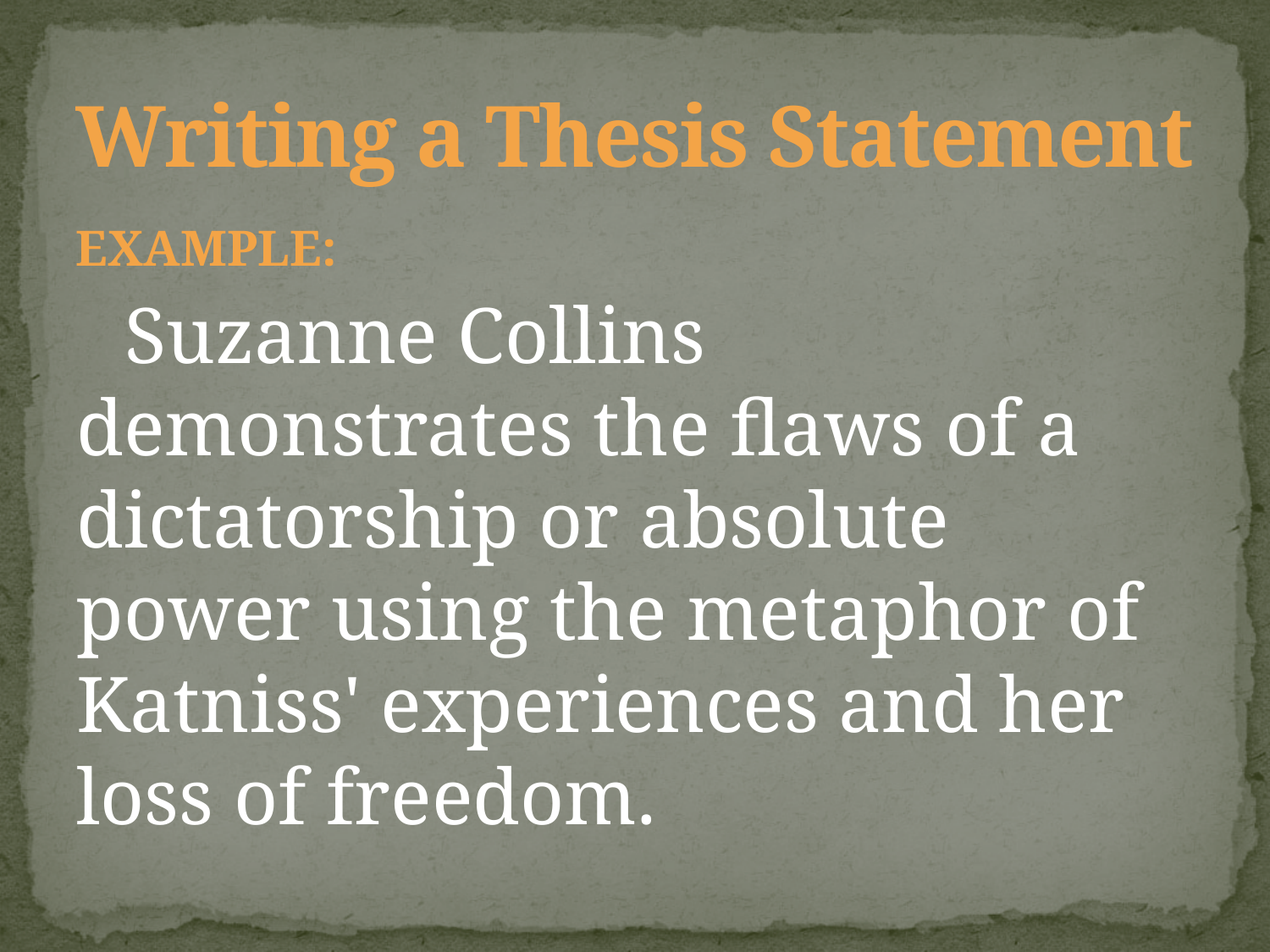

# Writing a Thesis Statement
EXAMPLE:
Suzanne Collins demonstrates the flaws of a dictatorship or absolute power using the metaphor of Katniss' experiences and her loss of freedom.